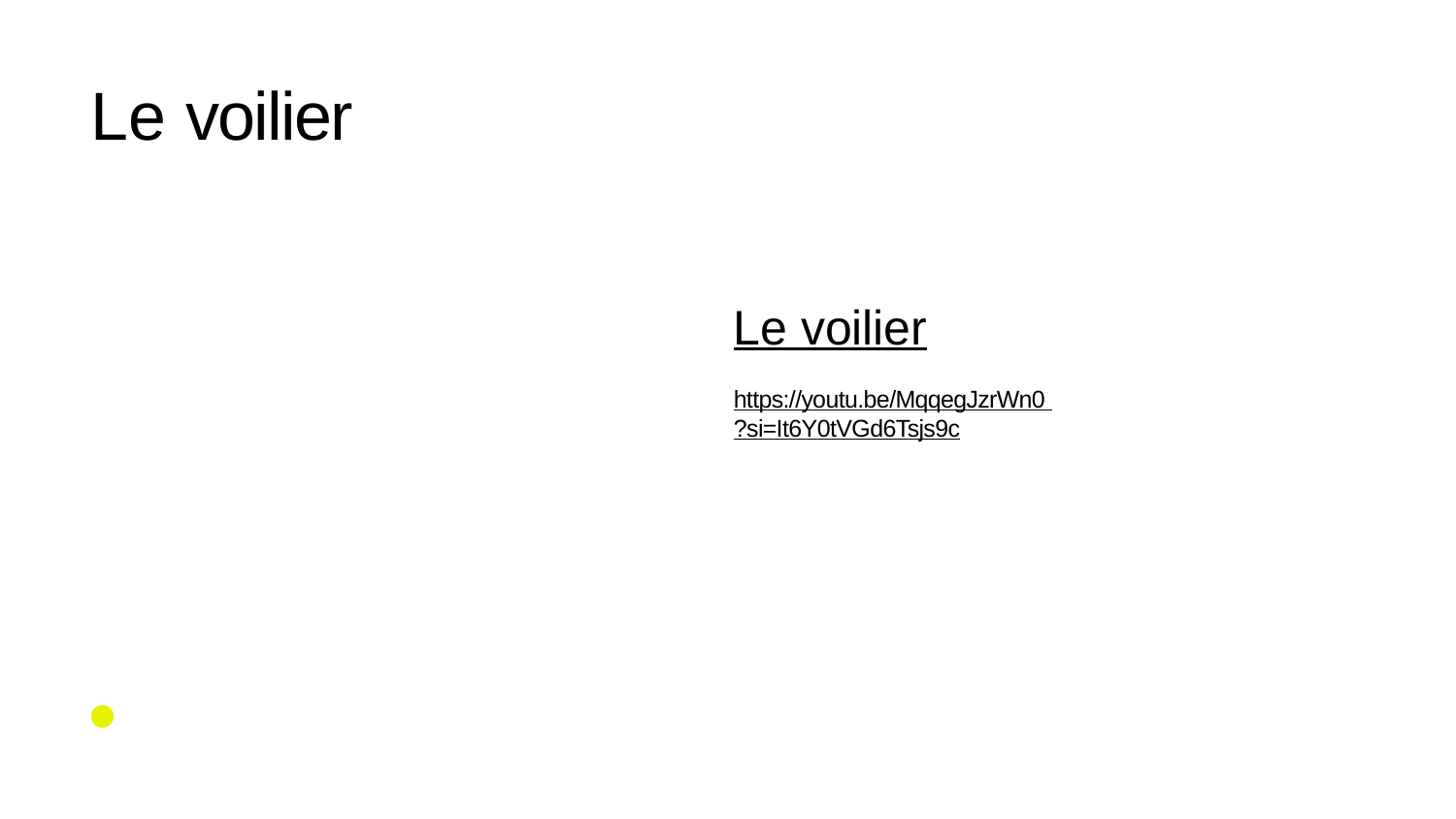

# Le voilier
Le voilier
https://youtu.be/MqqegJzrWn0 ?si=It6Y0tVGd6Tsjs9c